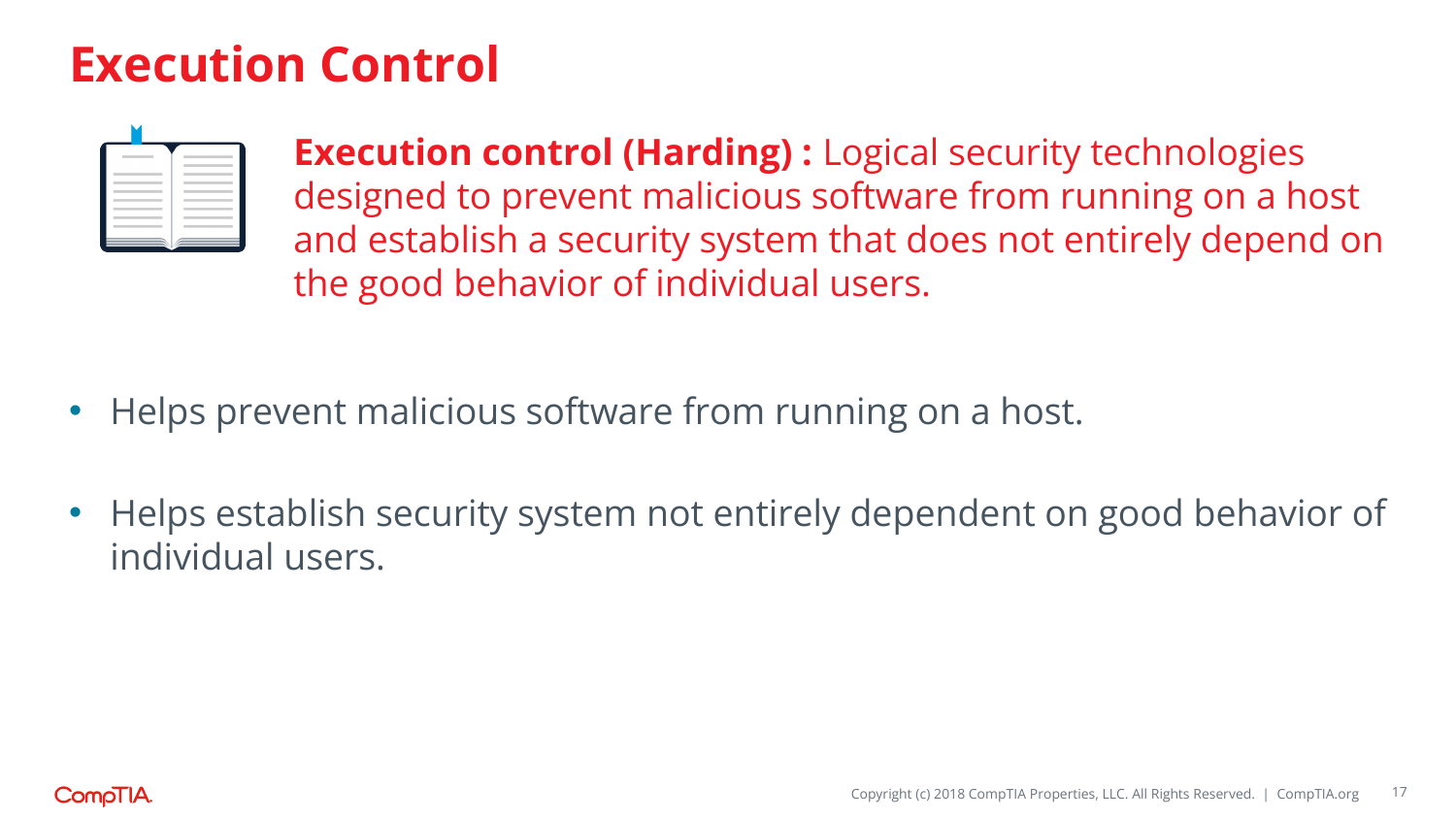

# Execution Control
Execution control (Harding) : Logical security technologies designed to prevent malicious software from running on a host and establish a security system that does not entirely depend on the good behavior of individual users.
Helps prevent malicious software from running on a host.

Helps establish security system not entirely dependent on good behavior of individual users.
17